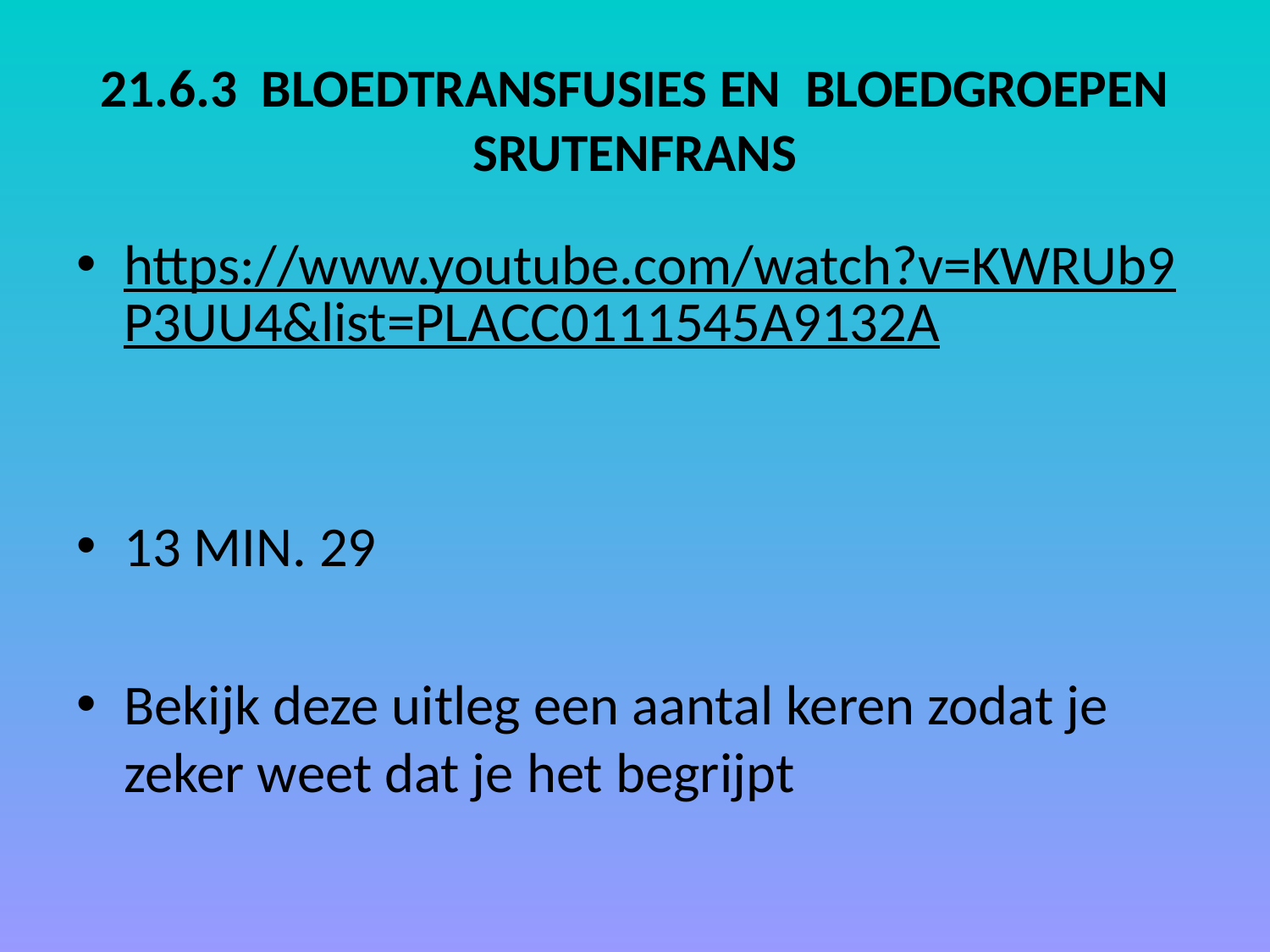

# 21.6.3  BLOEDTRANSFUSIES EN  BLOEDGROEPEN SRUTENFRANS
https://www.youtube.com/watch?v=KWRUb9P3UU4&list=PLACC0111545A9132A

13 MIN. 29

Bekijk deze uitleg een aantal keren zodat je zeker weet dat je het begrijpt